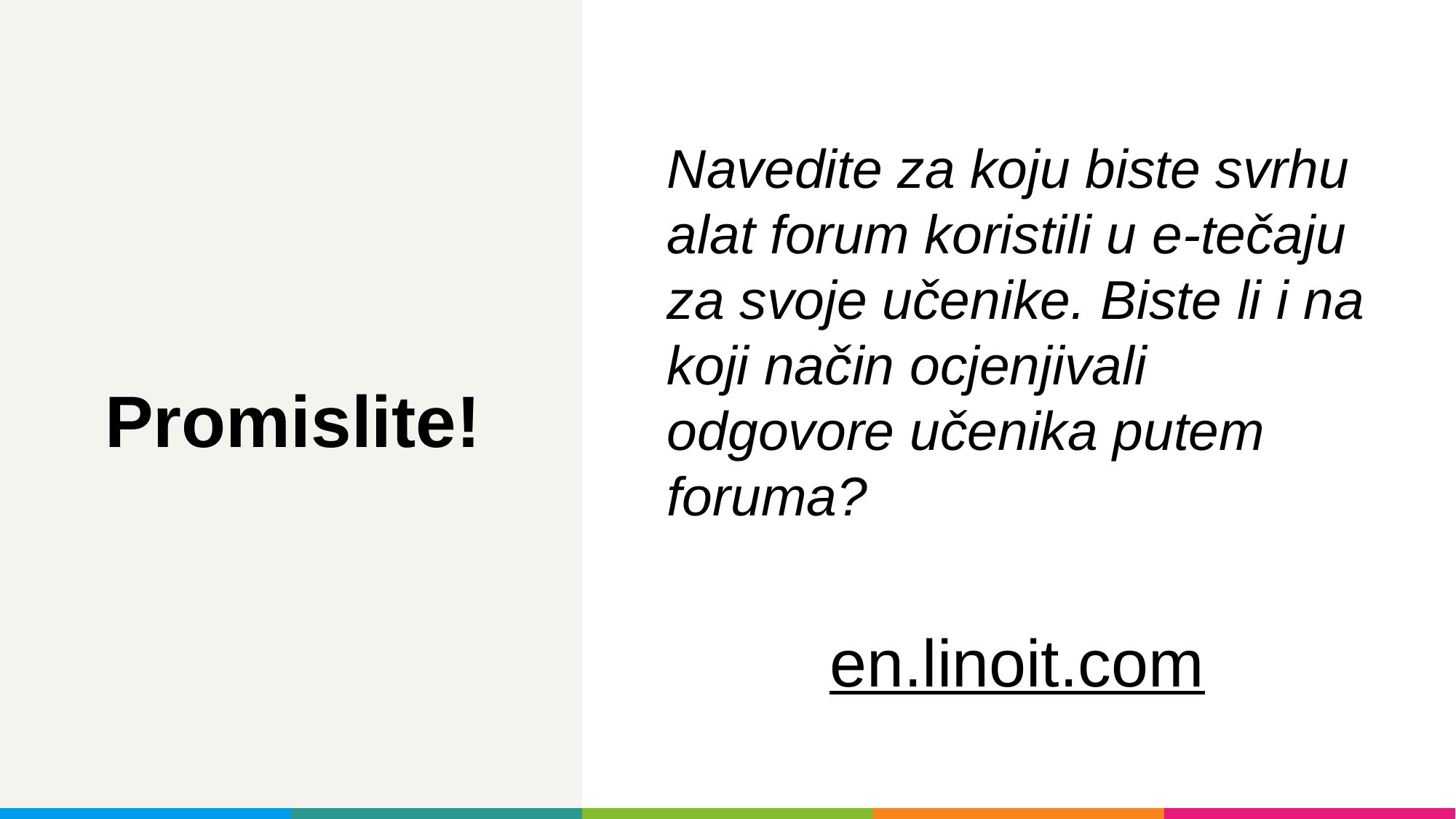

# Promislite!
Navedite za koju biste svrhu alat forum koristili u e-tečaju za svoje učenike. Biste li i na koji način ocjenjivali odgovore učenika putem foruma?

en.linoit.com